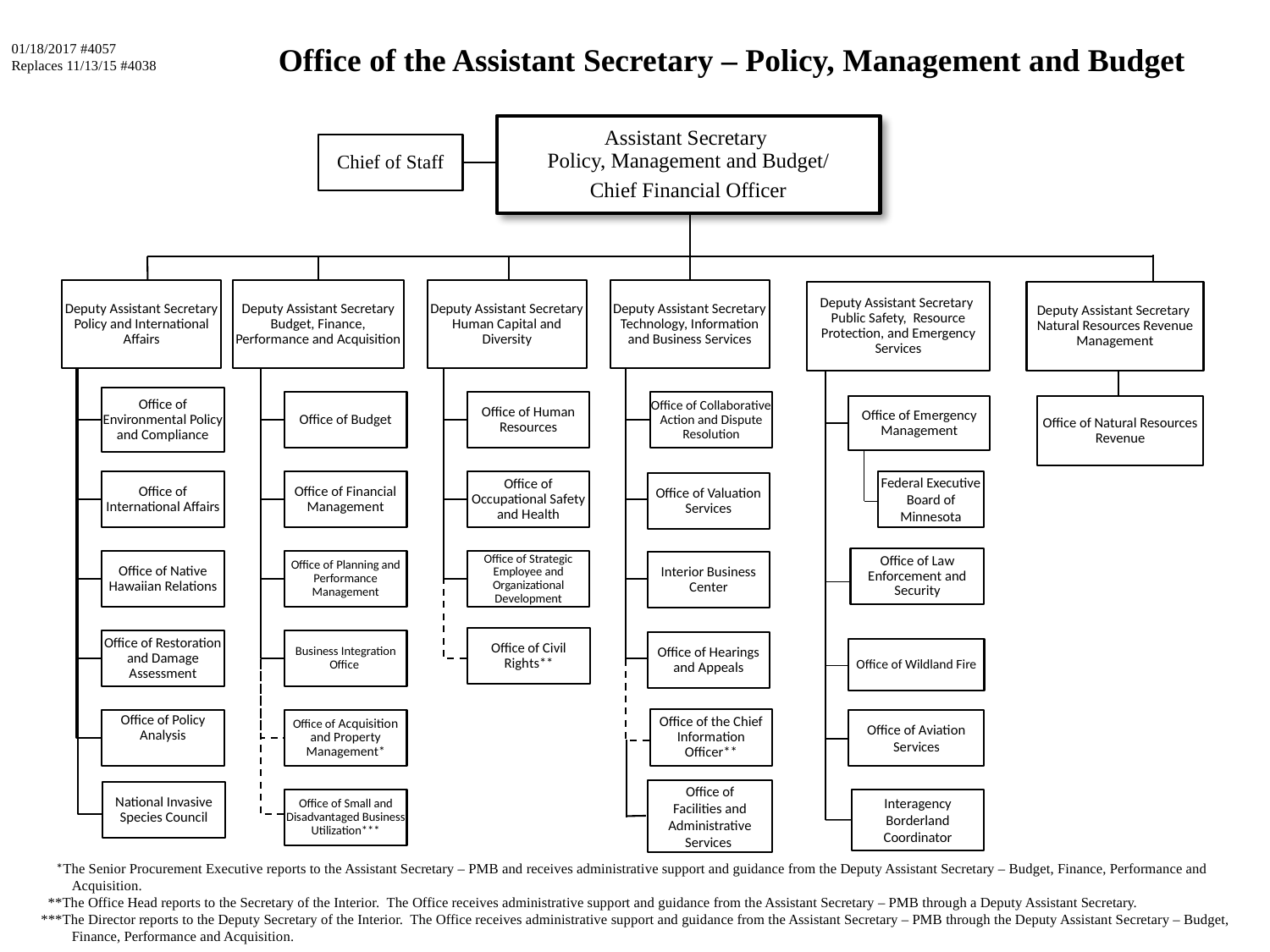

01/18/2017 #4057
Replaces 11/13/15 #4038
Office of the Assistant Secretary – Policy, Management and Budget

Assistant Secretary
Policy, Management and Budget/
Chief Financial Officer
Chief of Staff
Deputy Assistant Secretary Policy and International Affairs
Deputy Assistant Secretary Budget, Finance, Performance and Acquisition
Deputy Assistant Secretary Human Capital and Diversity
Deputy Assistant Secretary Technology, Information and Business Services
Deputy Assistant Secretary  Public Safety,  Resource Protection, and Emergency Services
Deputy Assistant Secretary  Natural Resources Revenue Management

Office of Environmental Policy and Compliance
Office of Budget
Office of Human Resources
Office of Collaborative Action and Dispute Resolution
Office of Natural Resources Revenue
Office of Emergency
Management

Federal Executive Board of Minnesota
Office of International Affairs
Office of Financial Management
Office of Occupational Safety and Health
Office of Valuation Services
Office of Law Enforcement and Security
Office of Native Hawaiian Relations
Office of Planning and Performance
Management
Office of Strategic Employee and Organizational Development
Interior Business Center
Office of Civil Rights**
Office of Restoration and Damage Assessment
Business Integration Office
Office of Hearings and Appeals
Office of Wildland Fire
Office of the Chief Information Officer**
Office of Policy Analysis

Office of Acquisition and Property Management*
Office of Aviation Services
Office of Facilities and Administrative Services
National Invasive Species Council
Office of Small and Disadvantaged Business Utilization***
Interagency Borderland Coordinator
       *The Senior Procurement Executive reports to the Assistant Secretary – PMB and receives administrative support and guidance from the Deputy Assistant Secretary – Budget, Finance, Performance and           Acquisition.
    **The Office Head reports to the Secretary of the Interior.  The Office receives administrative support and guidance from the Assistant Secretary – PMB through a Deputy Assistant Secretary.
  ***The Director reports to the Deputy Secretary of the Interior.  The Office receives administrative support and guidance from the Assistant Secretary – PMB through the Deputy Assistant Secretary – Budget, Finance, Performance and Acquisition.